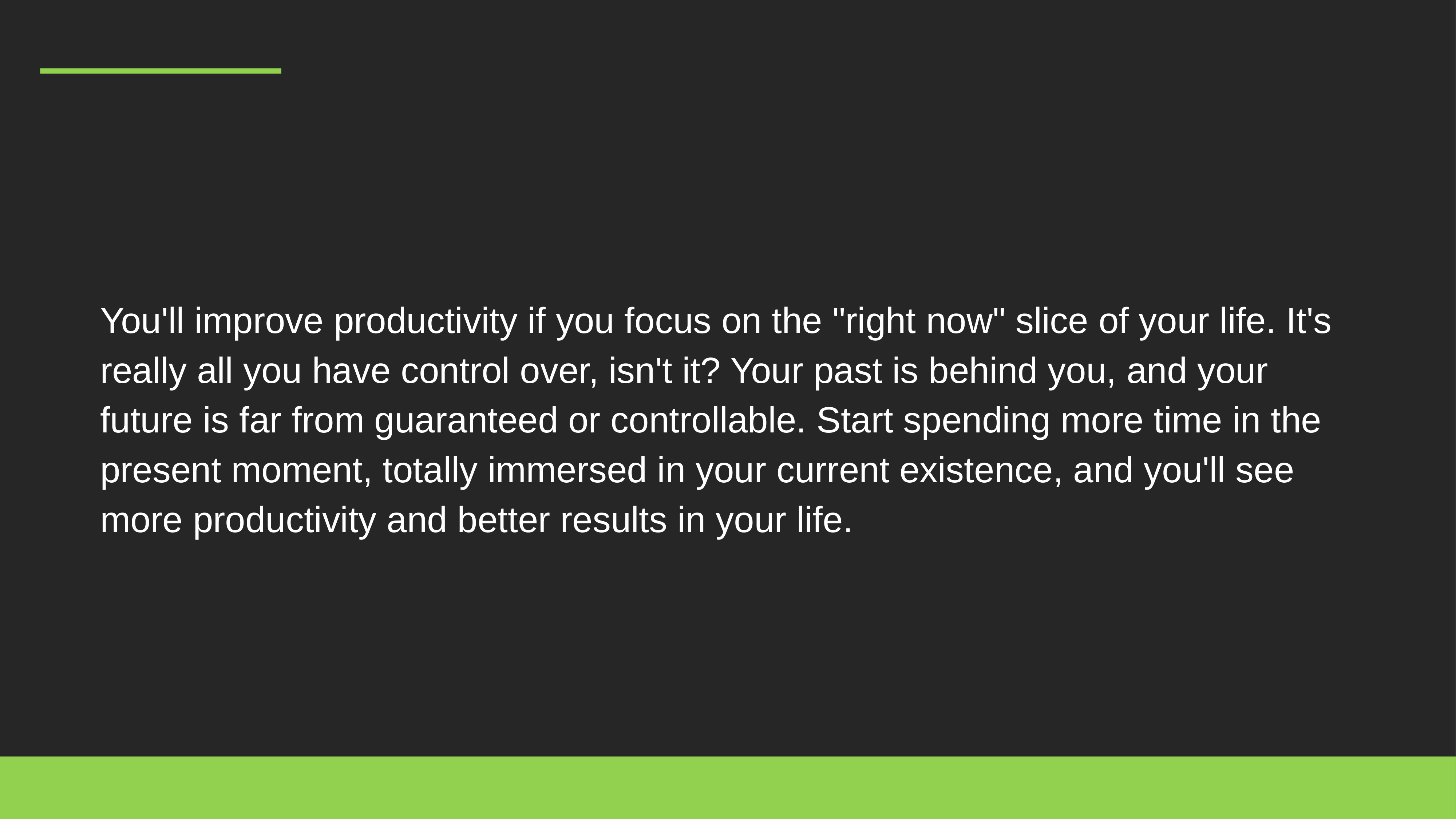

You'll improve productivity if you focus on the "right now" slice of your life. It's really all you have control over, isn't it? Your past is behind you, and your future is far from guaranteed or controllable. Start spending more time in the present moment, totally immersed in your current existence, and you'll see more productivity and better results in your life.